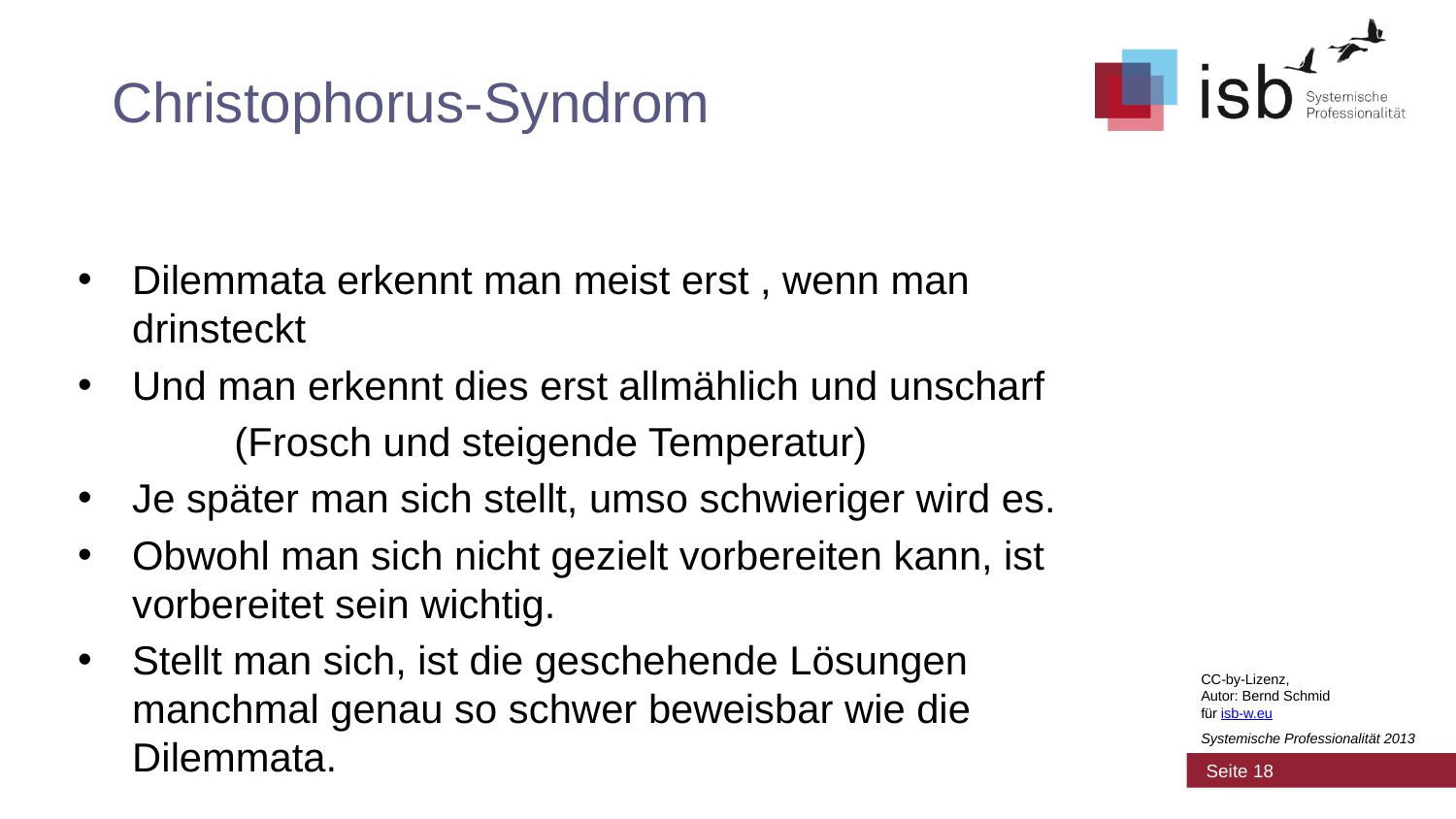

# Christophorus-Syndrom
Dilemmata erkennt man meist erst , wenn man drinsteckt
Und man erkennt dies erst allmählich und unscharf
	 (Frosch und steigende Temperatur)
Je später man sich stellt, umso schwieriger wird es.
Obwohl man sich nicht gezielt vorbereiten kann, ist vorbereitet sein wichtig.
Stellt man sich, ist die geschehende Lösungen manchmal genau so schwer beweisbar wie die Dilemmata.

 Seite 18